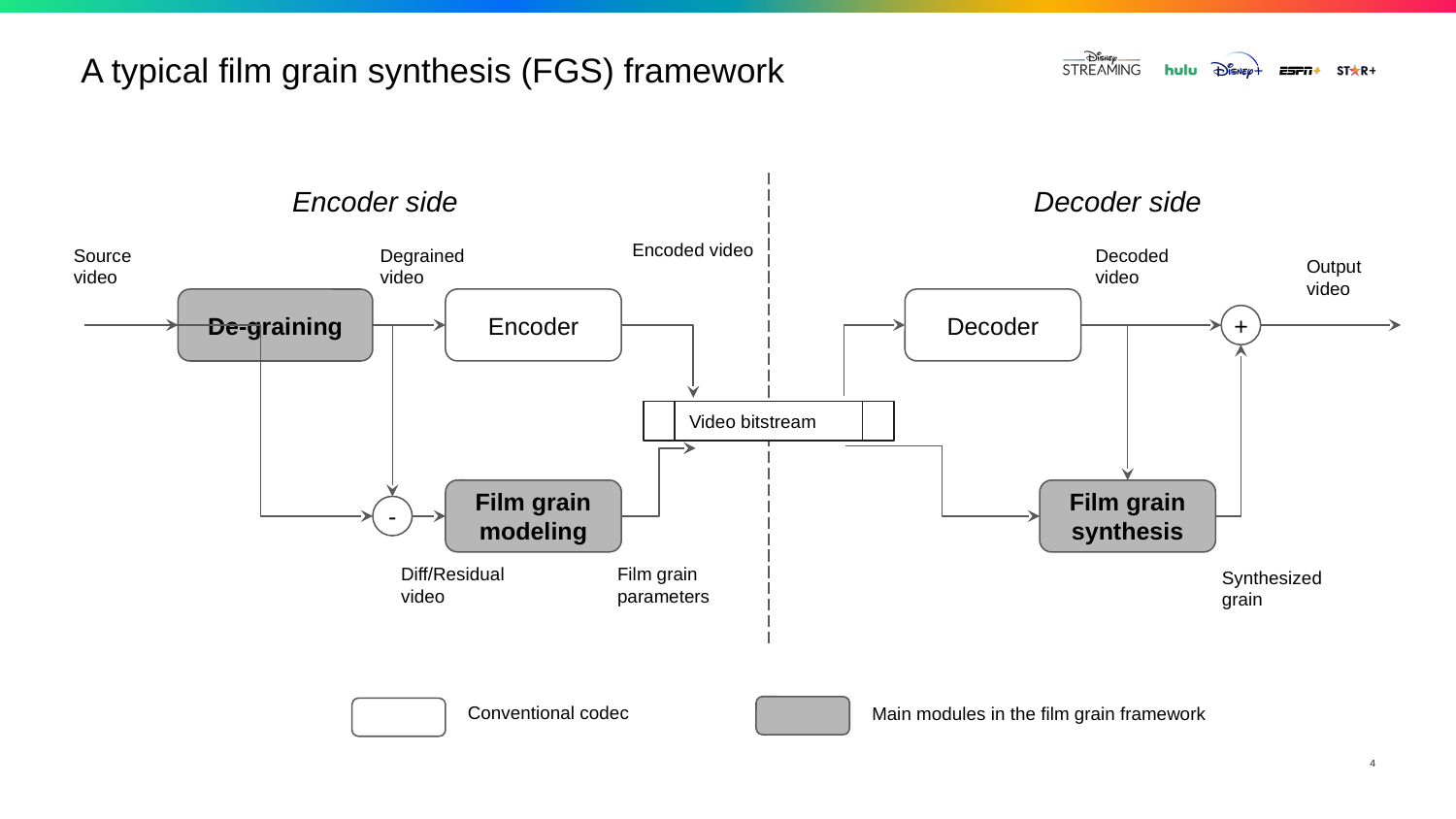

# A typical film grain synthesis (FGS) framework
Encoder side
Decoder side
Encoded video
Source video
Degrained video
Decoded video
Output video
Encoder
Decoder
De-graining
+
Video bitstream
Film grain modeling
Film grain synthesis
-
Diff/Residual video
Film grain parameters
Synthesized grain
Conventional codec
Main modules in the film grain framework

4